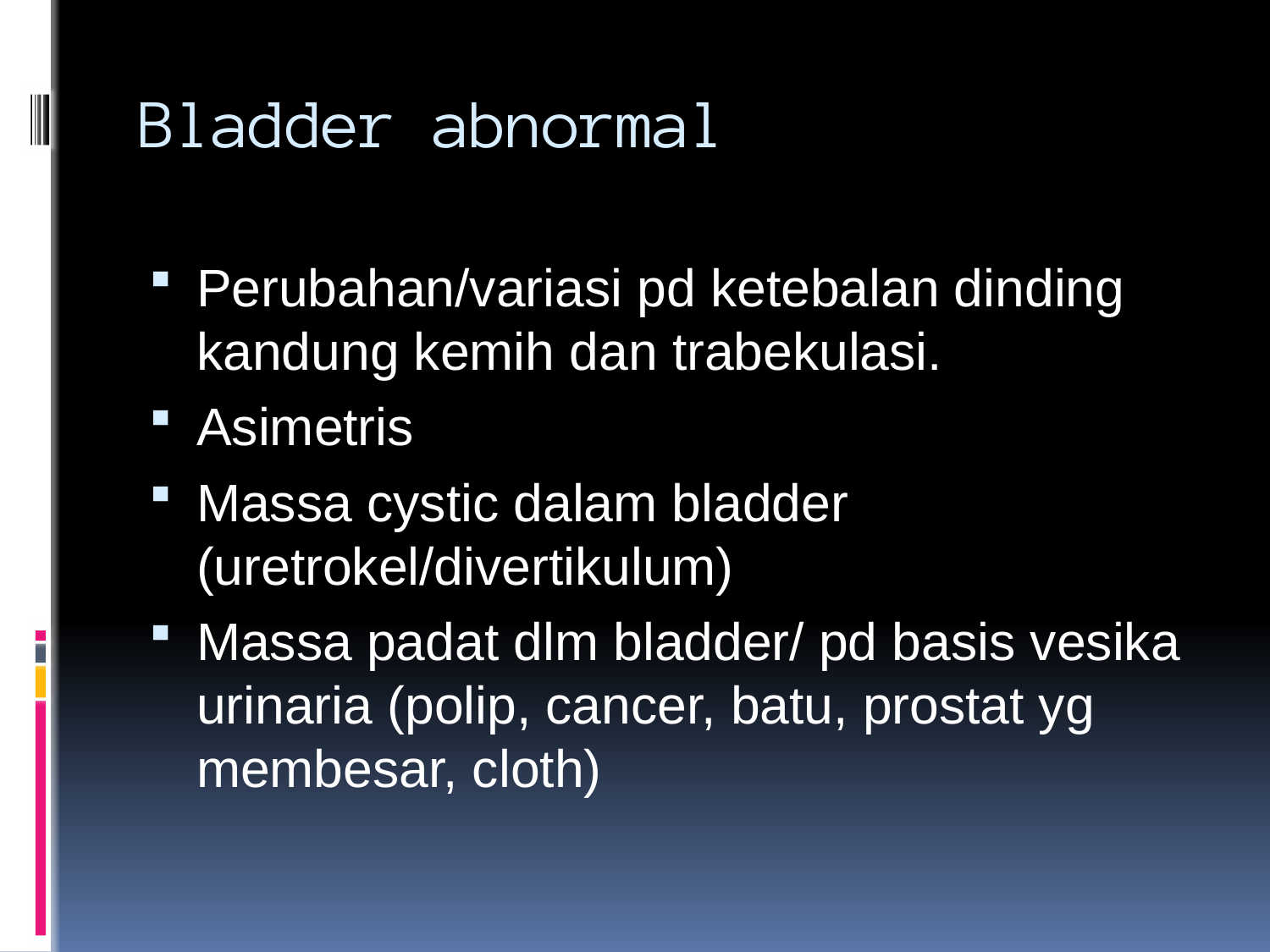

# Bladder abnormal
Perubahan/variasi pd ketebalan dinding kandung kemih dan trabekulasi.
Asimetris
Massa cystic dalam bladder (uretrokel/divertikulum)
Massa padat dlm bladder/ pd basis vesika urinaria (polip, cancer, batu, prostat yg membesar, cloth)